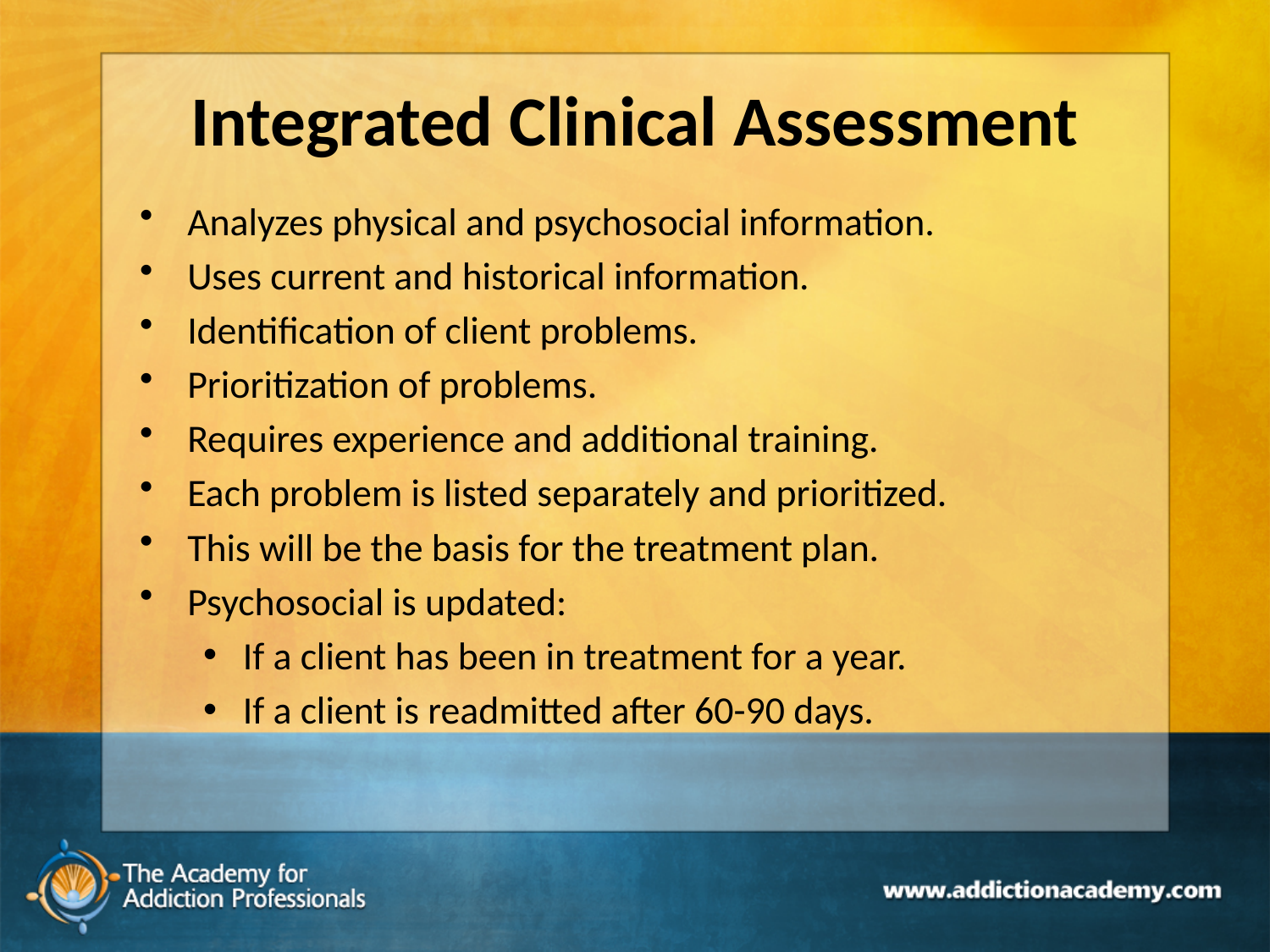

# Integrated Clinical Assessment
Analyzes physical and psychosocial information.
Uses current and historical information.
Identification of client problems.
Prioritization of problems.
Requires experience and additional training.
Each problem is listed separately and prioritized.
This will be the basis for the treatment plan.
Psychosocial is updated:
If a client has been in treatment for a year.
If a client is readmitted after 60-90 days.